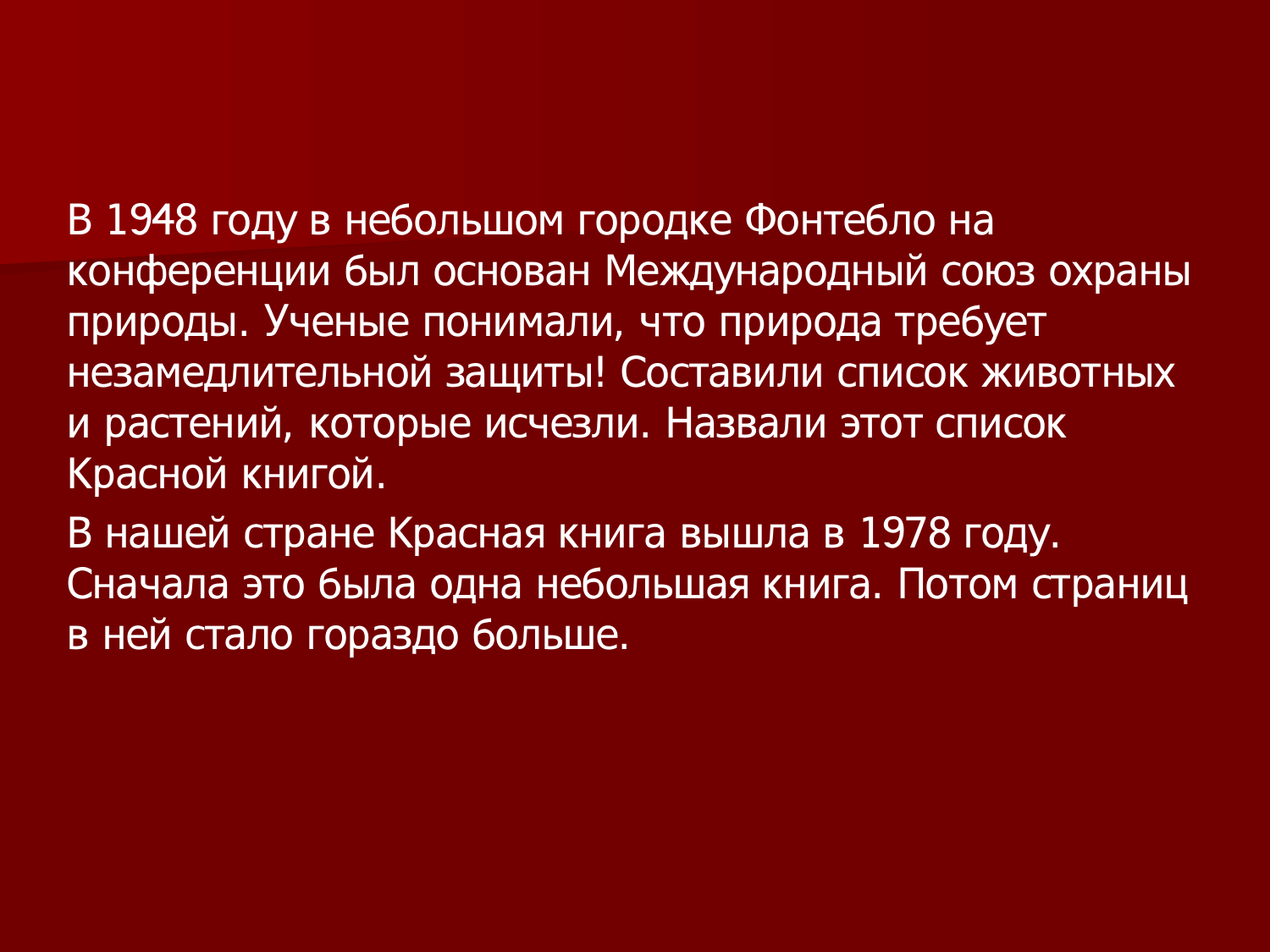

#
В 1948 году в небольшом городке Фонтебло на конференции был основан Международный союз охраны природы. Ученые понимали, что природа требует незамедлительной защиты! Составили список животных и растений, которые исчезли. Назвали этот список Красной книгой.
В нашей стране Красная книга вышла в 1978 году. Сначала это была одна небольшая книга. Потом страниц в ней стало гораздо больше.